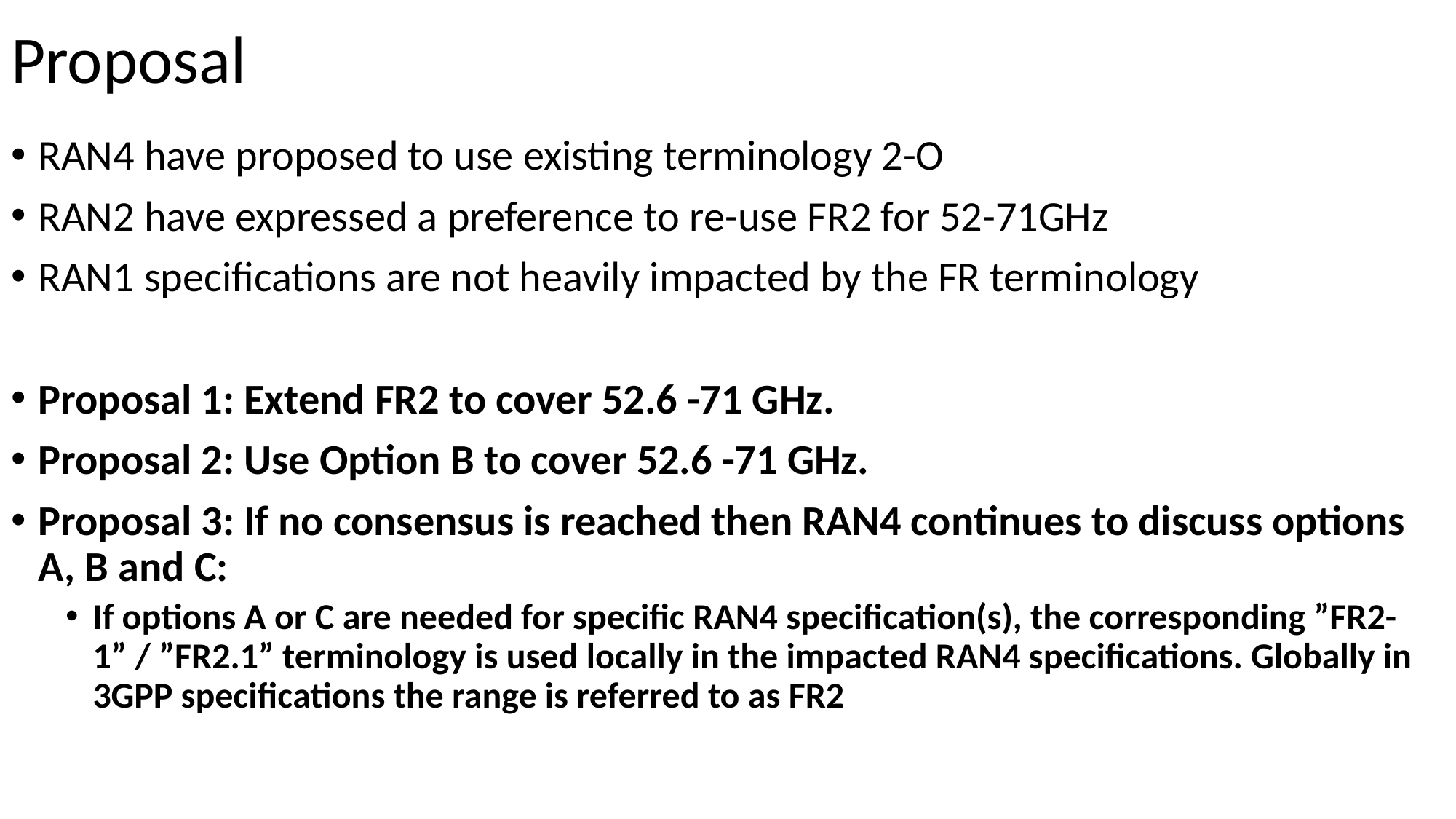

# Proposal
RAN4 have proposed to use existing terminology 2-O
RAN2 have expressed a preference to re-use FR2 for 52-71GHz
RAN1 specifications are not heavily impacted by the FR terminology

Proposal 1: Extend FR2 to cover 52.6 -71 GHz.
Proposal 2: Use Option B to cover 52.6 -71 GHz.
Proposal 3: If no consensus is reached then RAN4 continues to discuss options A, B and C:
If options A or C are needed for specific RAN4 specification(s), the corresponding ”FR2-1” / ”FR2.1” terminology is used locally in the impacted RAN4 specifications. Globally in 3GPP specifications the range is referred to as FR2